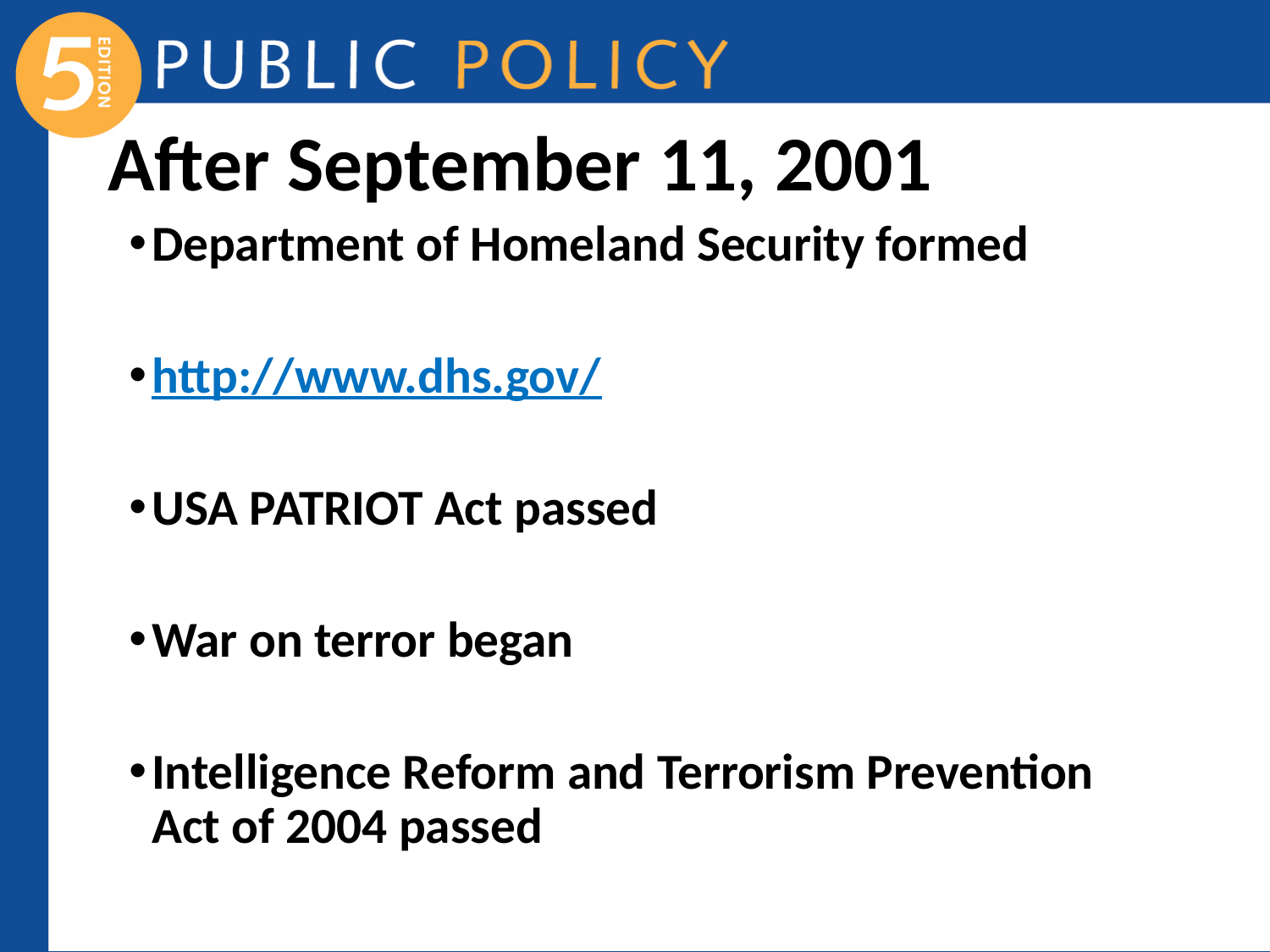

# After September 11, 2001
Department of Homeland Security formed

http://www.dhs.gov/

USA PATRIOT Act passed

War on terror began

Intelligence Reform and Terrorism Prevention Act of 2004 passed